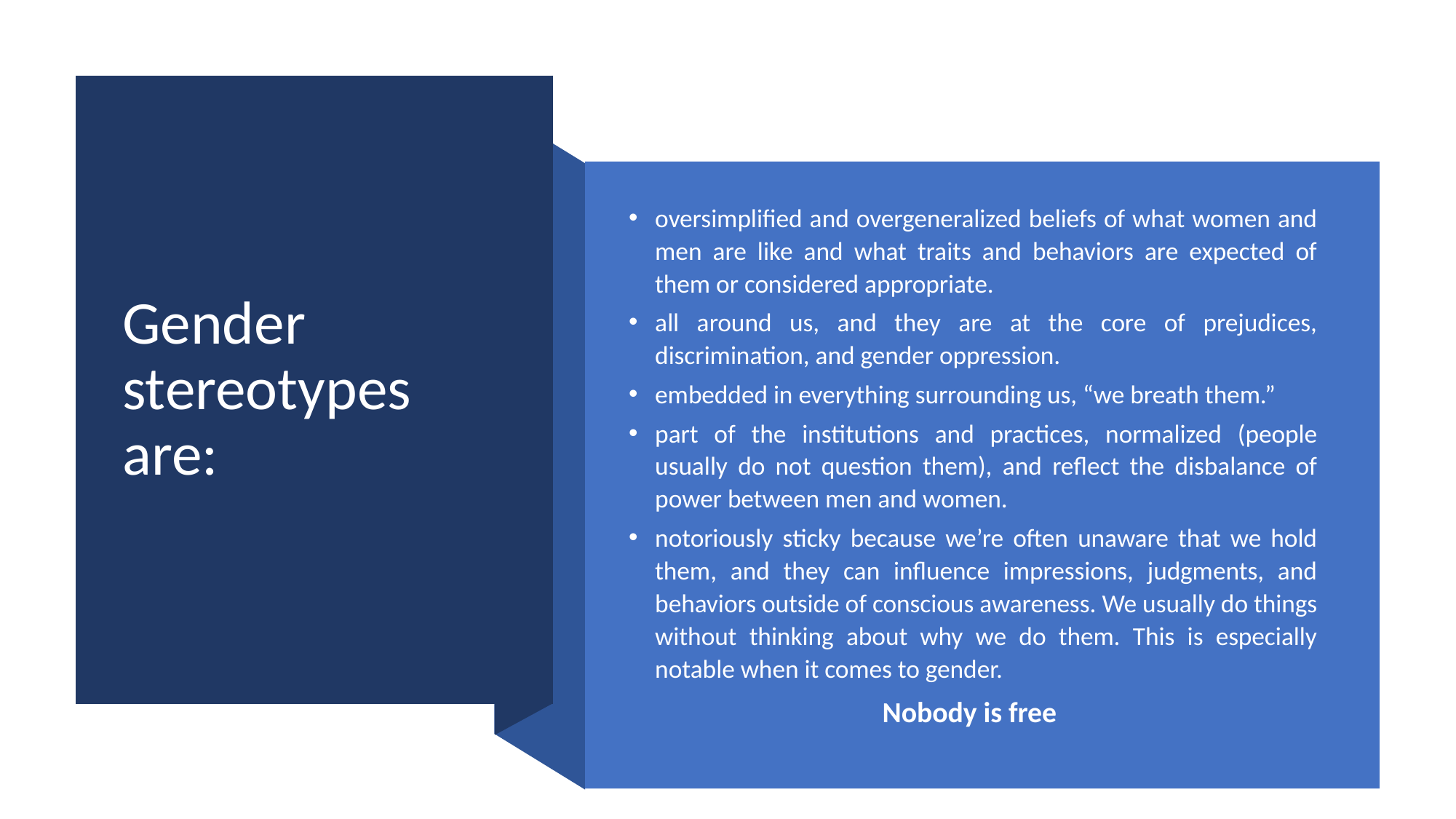

# Gender stereotypes are:

oversimplified and overgeneralized beliefs of what women and men are like and what traits and behaviors are expected of them or considered appropriate.
all around us, and they are at the core of prejudices, discrimination, and gender oppression.
embedded in everything surrounding us, “we breath them.”
part of the institutions and practices, normalized (people usually do not question them), and reflect the disbalance of power between men and women.
notoriously sticky because we’re often unaware that we hold them, and they can influence impressions, judgments, and behaviors outside of conscious awareness. We usually do things without thinking about why we do them. This is especially notable when it comes to gender.
Nobody is free